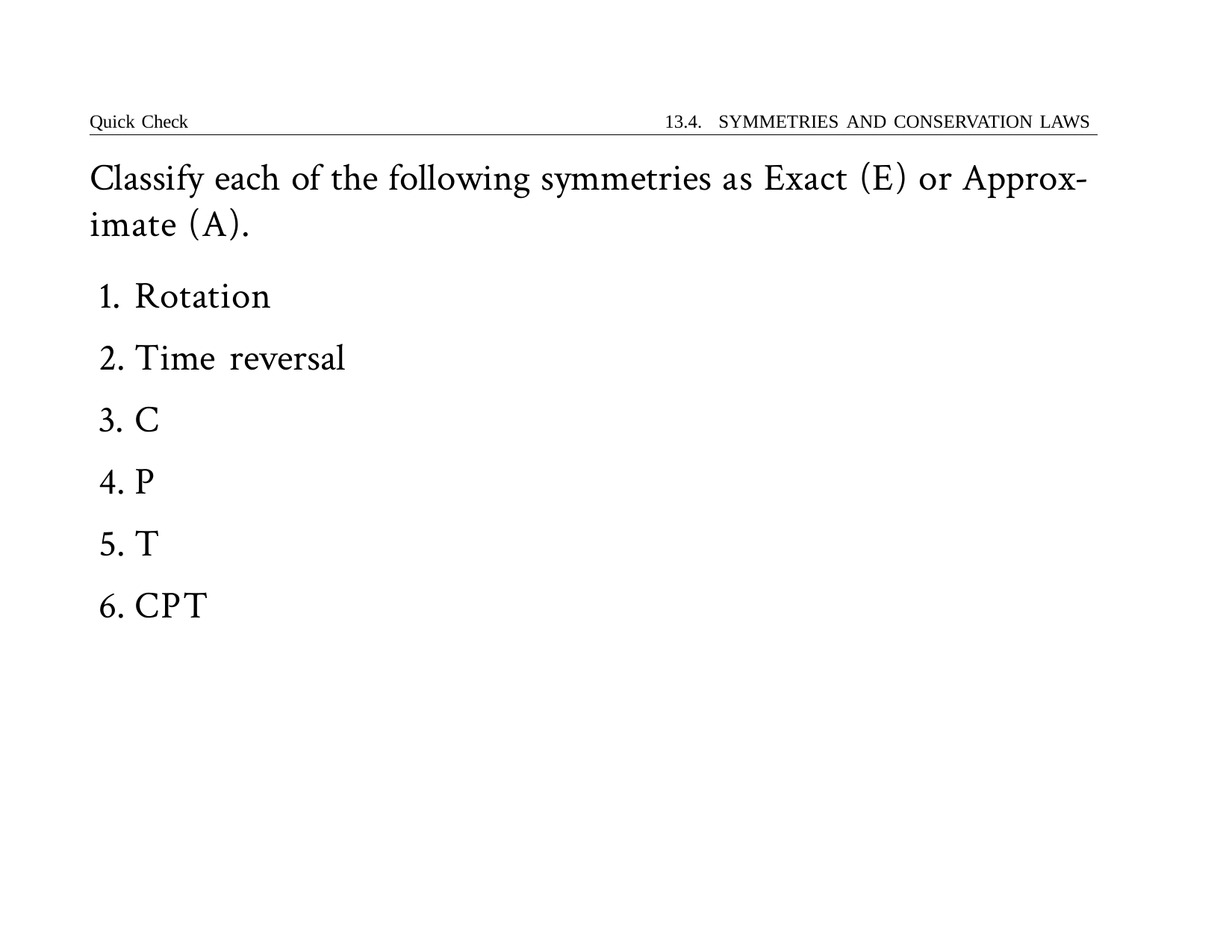

Quick Check	13.4.  SYMMETRIES AND CONSERVATION LAWS

# Classify each of the following symmetries as Exact (E) or Approx- imate (A).
Rotation
Time reversal
C
P
T
CPT